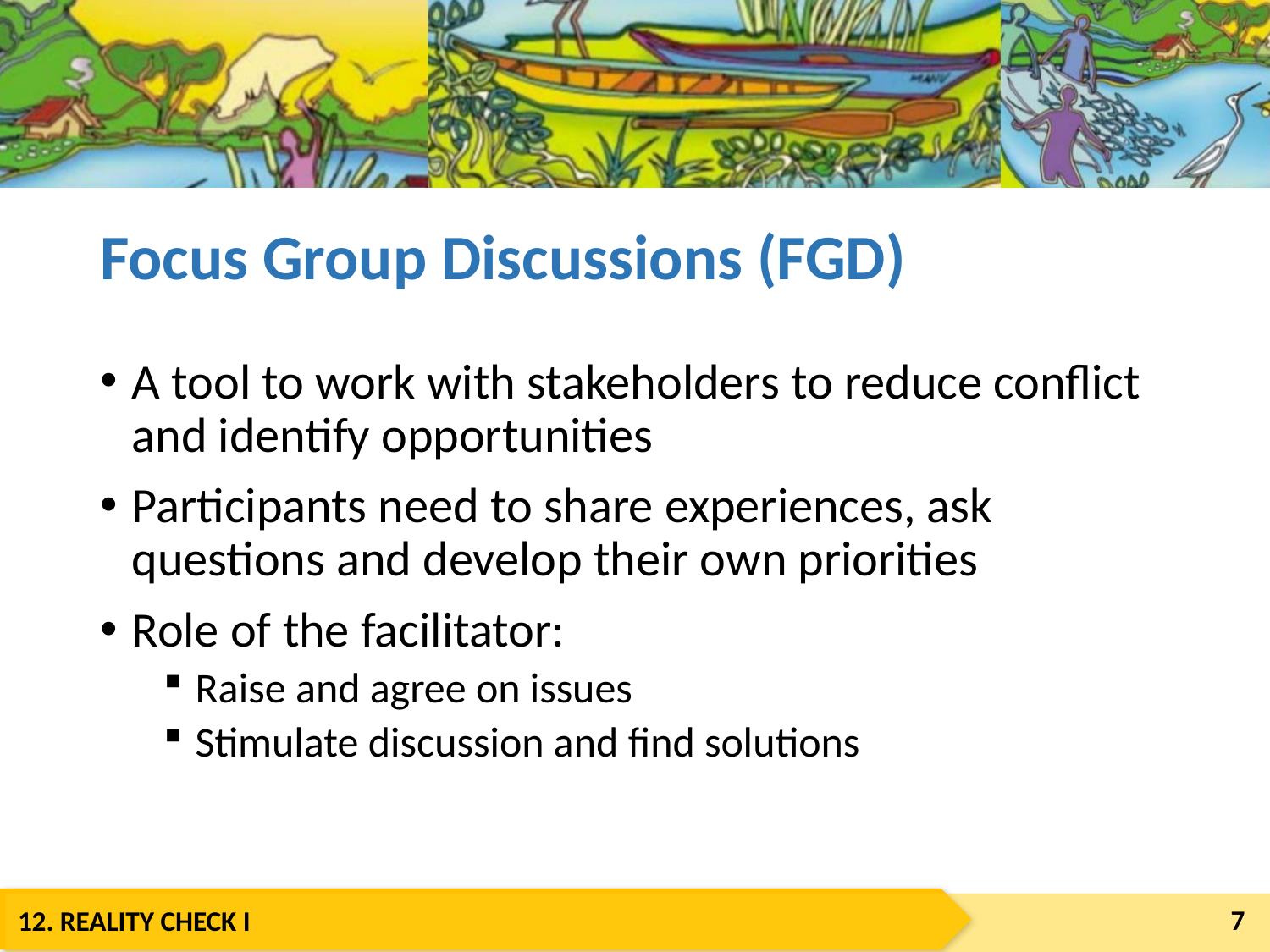

# Focus Group Discussions (FGD)
A tool to work with stakeholders to reduce conflict and identify opportunities
Participants need to share experiences, ask questions and develop their own priorities
Role of the facilitator:
Raise and agree on issues
Stimulate discussion and find solutions

7